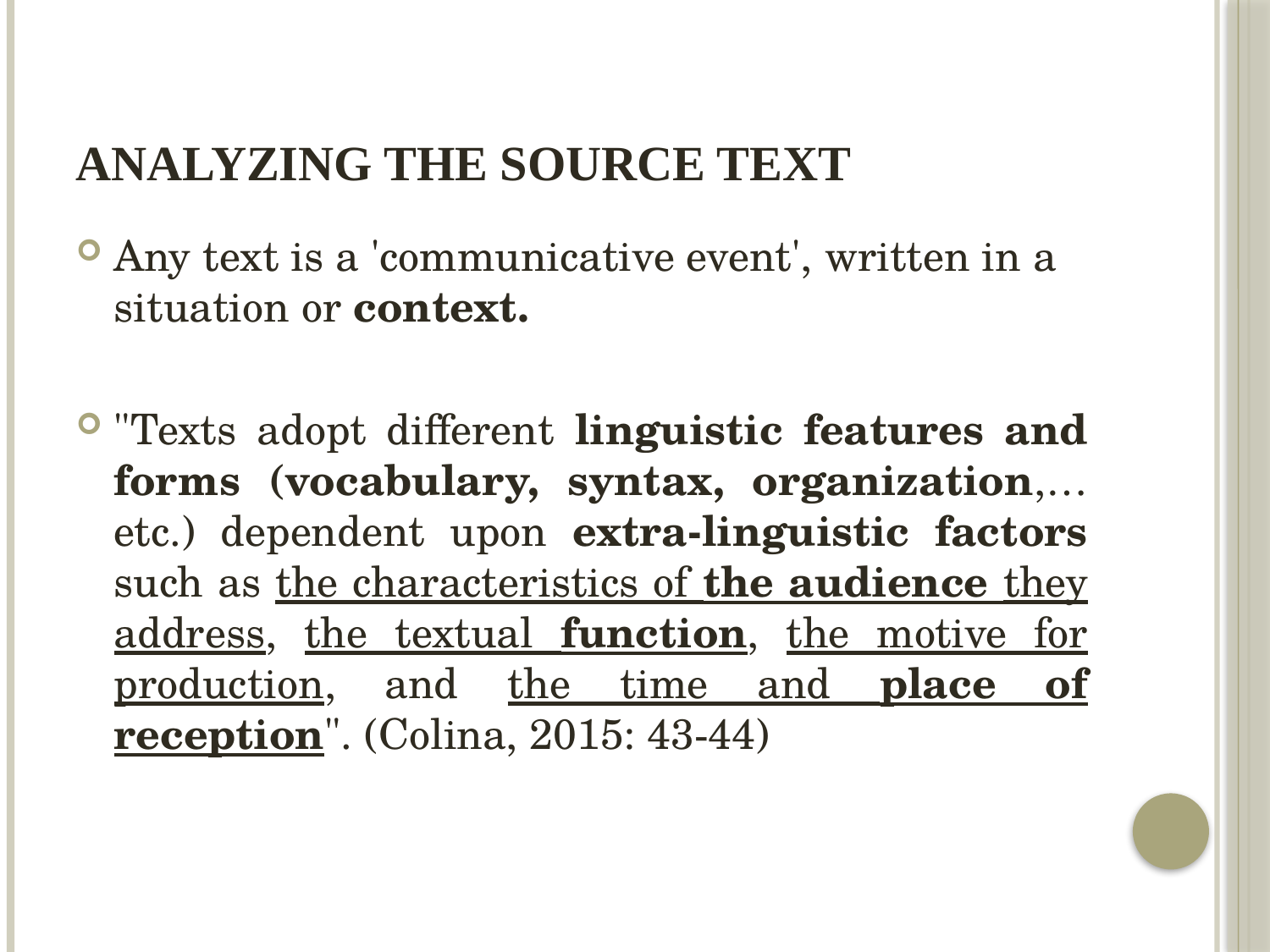

# Analyzıng the source text
Any text is a 'communicative event', written in a situation or context.

"Texts adopt different linguistic features and forms (vocabulary, syntax, organization,… etc.) dependent upon extra-linguistic factors such as the characteristics of the audience they address, the textual function, the motive for production, and the time and place of reception". (Colina, 2015: 43-44)